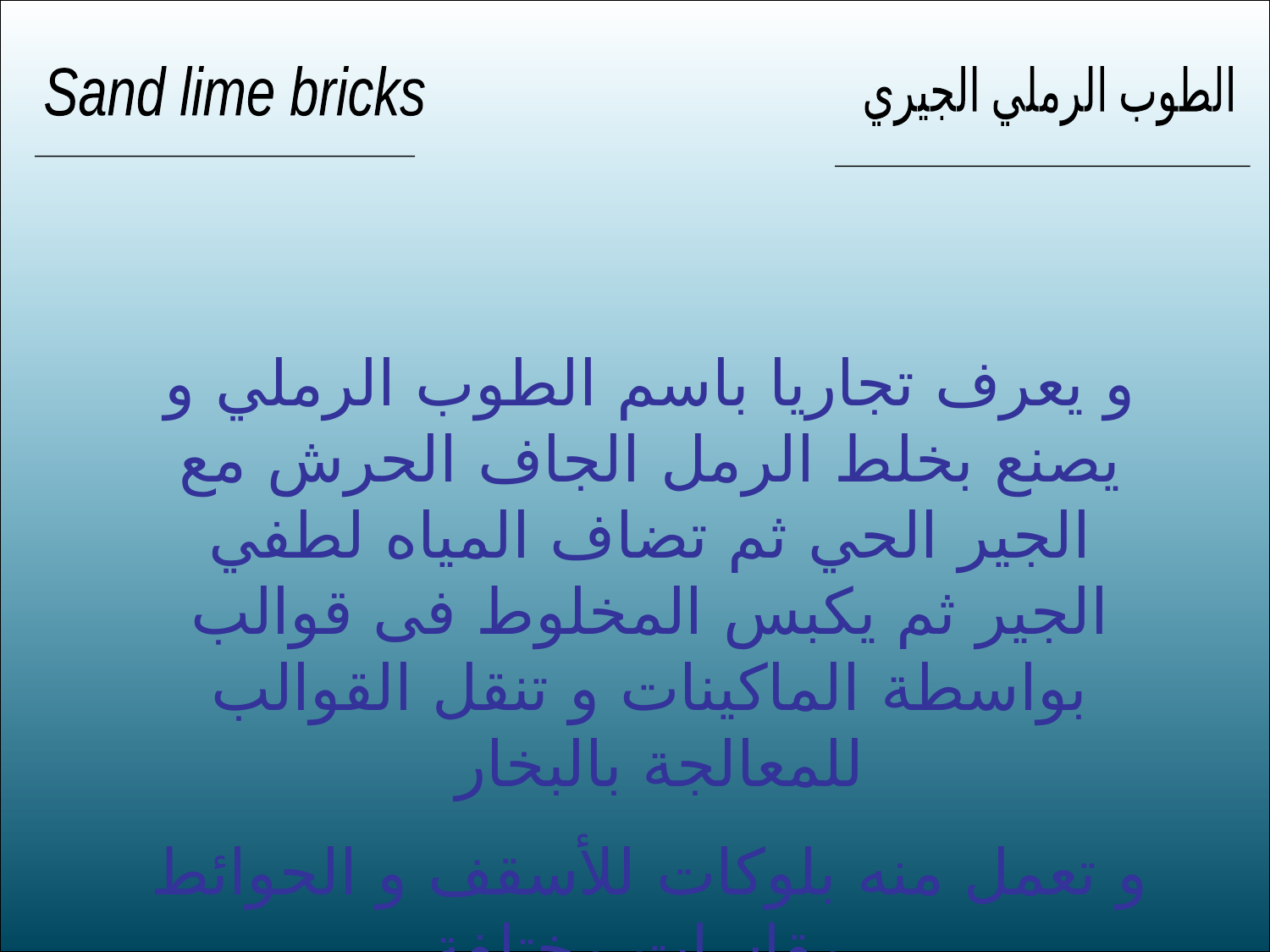

Sand lime bricks
الطوب الرملي الجيري

و يعرف تجاريا باسم الطوب الرملي و يصنع بخلط الرمل الجاف الحرش مع الجير الحي ثم تضاف المياه لطفي الجير ثم يكبس المخلوط فى قوالب بواسطة الماكينات و تنقل القوالب للمعالجة بالبخار
و تعمل منه بلوكات للأسقف و الحوائط بمقاسات مختلفة